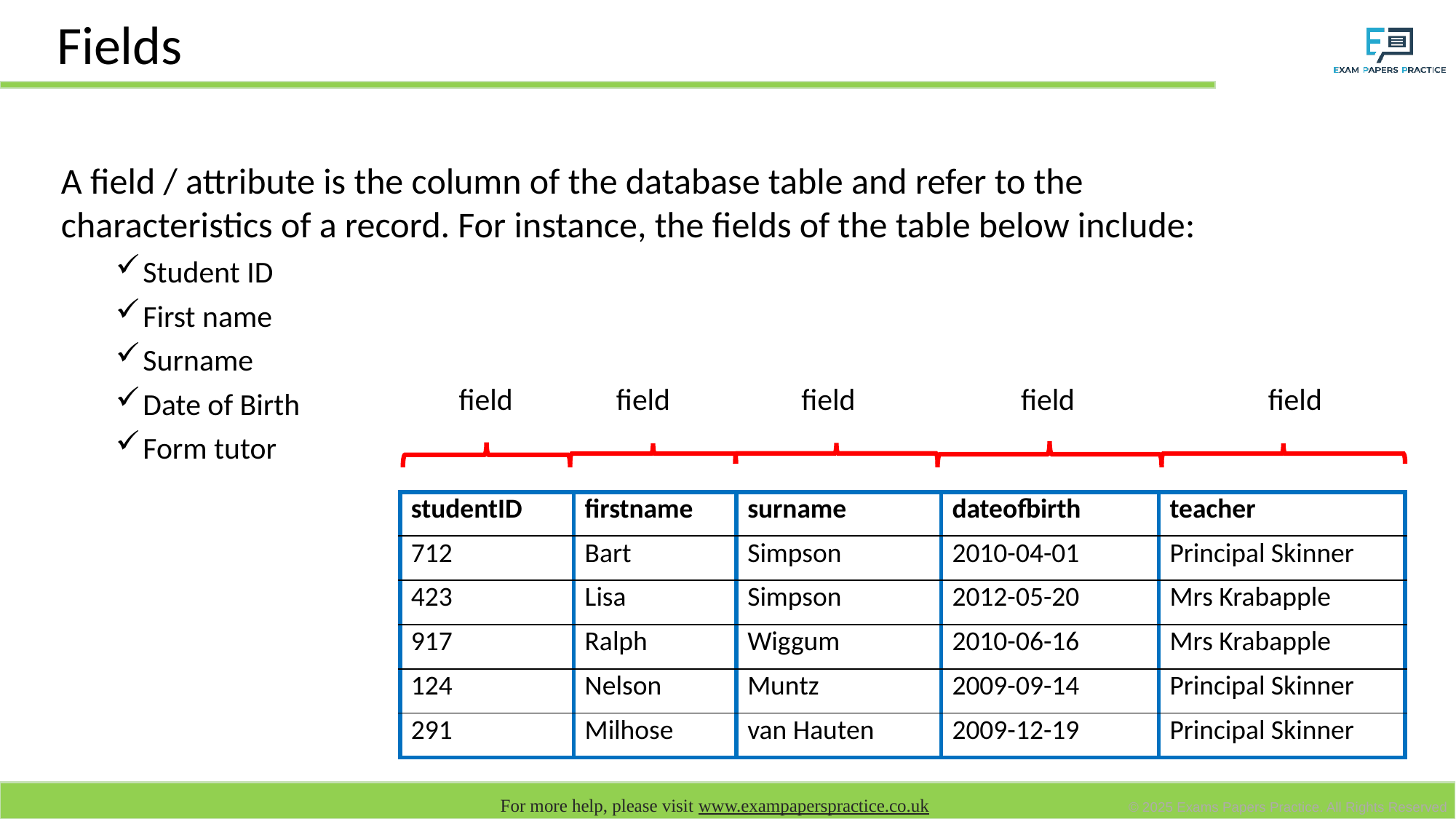

# Fields
A field / attribute is the column of the database table and refer to the characteristics of a record. For instance, the fields of the table below include:
Student ID
First name
Surname
Date of Birth
Form tutor

field               field                   field                        field                            field
| studentID | firstname | surname | dateofbirth | teacher |
| --- | --- | --- | --- | --- |
| 712 | Bart | Simpson | 2010-04-01 | Principal Skinner |
| 423 | Lisa | Simpson | 2012-05-20 | Mrs Krabapple |
| 917 | Ralph | Wiggum | 2010-06-16 | Mrs Krabapple |
| 124 | Nelson | Muntz | 2009-09-14 | Principal Skinner |
| 291 | Milhose | van Hauten | 2009-12-19 | Principal Skinner |